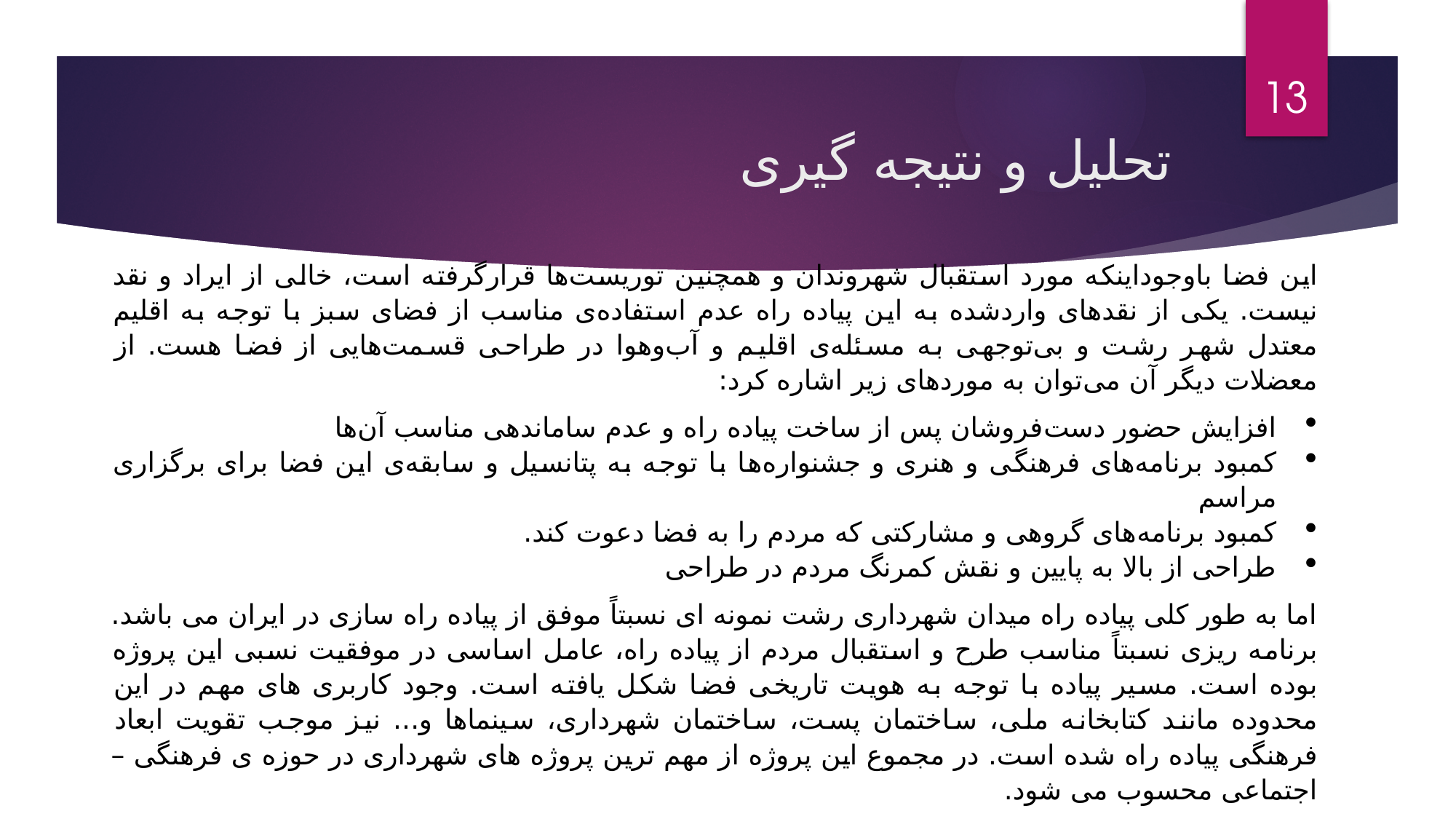

13
# تحلیل و نتیجه گیری
این فضا باوجوداینکه مورد استقبال شهروندان و همچنین توریست‌ها قرارگرفته است، خالی از ایراد و نقد نیست. یکی از نقدهای واردشده به این پیاده راه عدم استفاده‌ی مناسب از فضای سبز با توجه به اقلیم معتدل شهر رشت و بی‌توجهی به مسئله‌ی اقلیم و آب‌وهوا در طراحی قسمت‌هایی از فضا هست. از معضلات دیگر آن می‌توان به موردهای زیر اشاره کرد:
افزایش حضور دست‌فروشان پس از ساخت پیاده راه و عدم ساماندهی مناسب آن‌ها
کمبود برنامه‌های فرهنگی و هنری و جشنواره‌ها با توجه به پتانسیل و سابقه‌ی این فضا برای برگزاری مراسم
کمبود برنامه‌های گروهی و مشارکتی که مردم را به فضا دعوت کند.
طراحی از بالا به پایین و نقش کمرنگ مردم در طراحی
اما به طور کلی پیاده راه میدان شهرداری رشت نمونه ای نسبتاً موفق از پیاده راه سازی در ایران می باشد. برنامه ریزی نسبتاً مناسب طرح و استقبال مردم از پیاده راه، عامل اساسی در موفقیت نسبی این پروژه بوده است. مسیر پیاده با توجه به هویت تاریخی فضا شکل یافته است. وجود کاربری های مهم در این محدوده مانند کتابخانه ملی، ساختمان پست، ساختمان شهرداری، سینماها و... نیز موجب تقویت ابعاد فرهنگی پیاده راه شده است. در مجموع این پروژه از مهم ترین پروژه های شهرداری در حوزه ی فرهنگی – اجتماعی محسوب می شود.